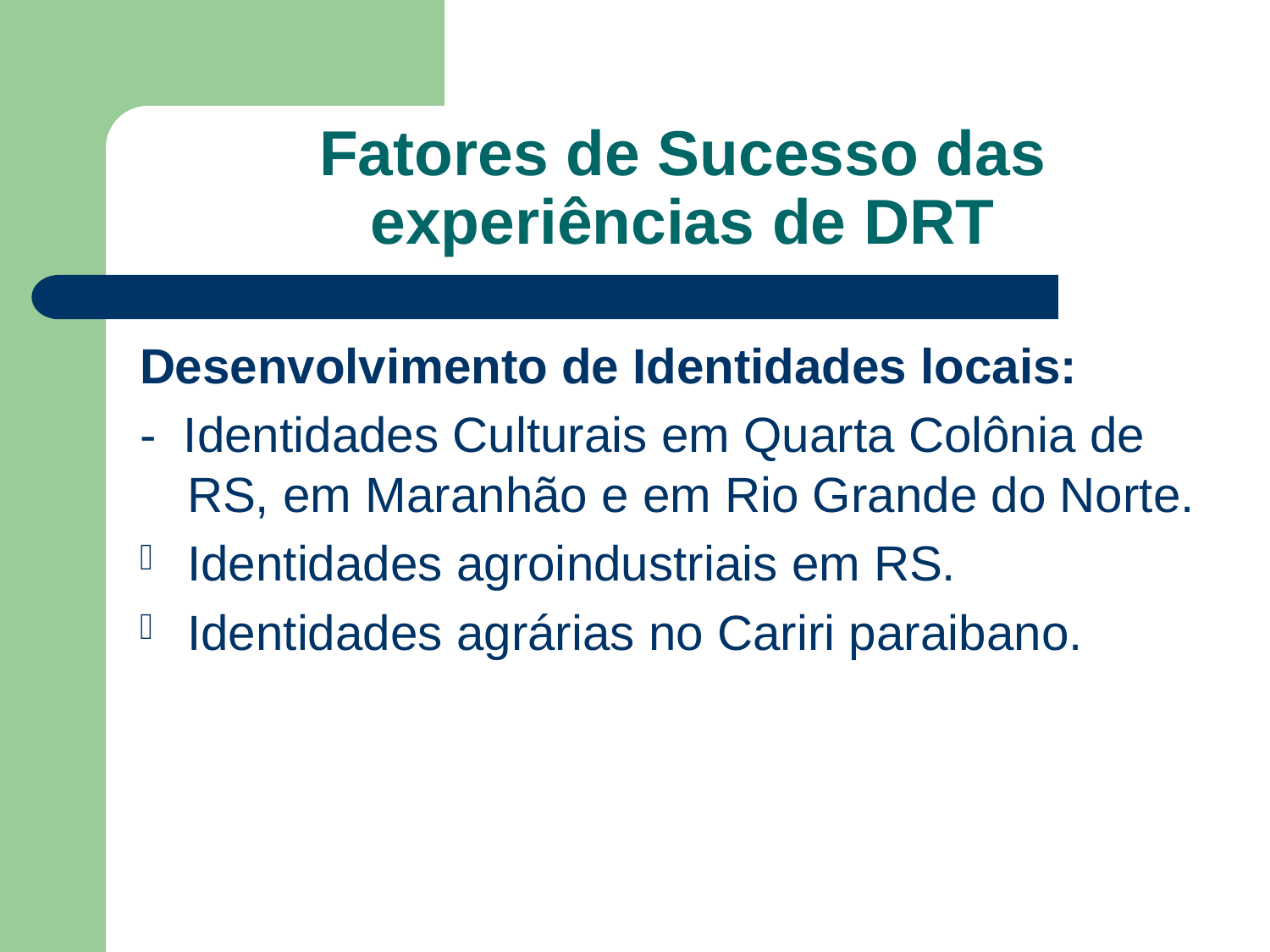

# Fatores de Sucesso das experiências de DRT
Desenvolvimento de Identidades locais:
-  Identidades Culturais em Quarta Colônia de RS, em Maranhão e em Rio Grande do Norte.
Identidades agroindustriais em RS.
Identidades agrárias no Cariri paraibano.